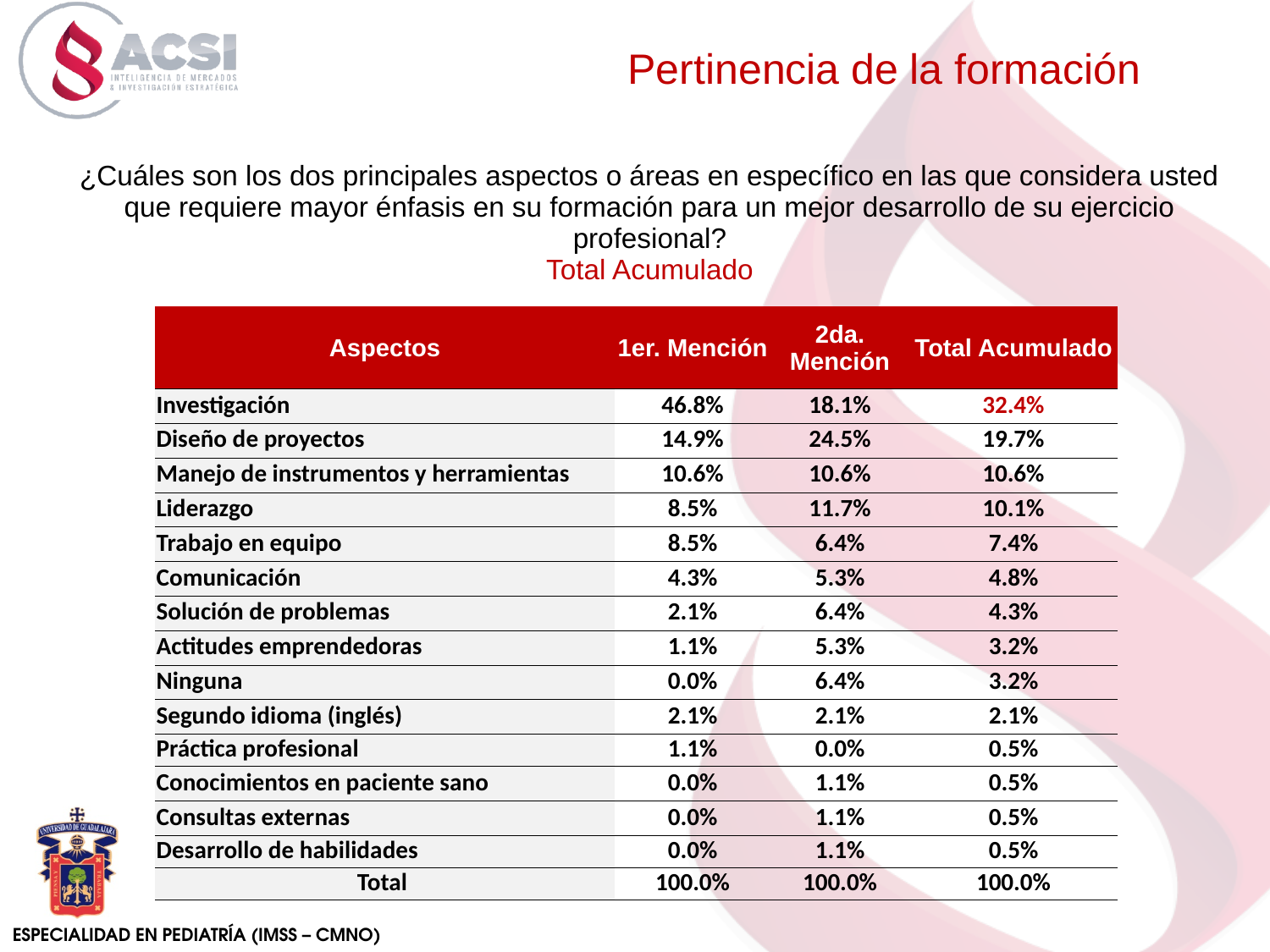

Pertinencia de la formación
¿Cuáles son los dos principales aspectos o áreas en específico en las que considera usted que requiere mayor énfasis en su formación para un mejor desarrollo de su ejercicio profesional?
Total Acumulado
| Aspectos | 1er. Mención | 2da. Mención | Total Acumulado |
| --- | --- | --- | --- |
| Investigación | 46.8% | 18.1% | 32.4% |
| Diseño de proyectos | 14.9% | 24.5% | 19.7% |
| Manejo de instrumentos y herramientas | 10.6% | 10.6% | 10.6% |
| Liderazgo | 8.5% | 11.7% | 10.1% |
| Trabajo en equipo | 8.5% | 6.4% | 7.4% |
| Comunicación | 4.3% | 5.3% | 4.8% |
| Solución de problemas | 2.1% | 6.4% | 4.3% |
| Actitudes emprendedoras | 1.1% | 5.3% | 3.2% |
| Ninguna | 0.0% | 6.4% | 3.2% |
| Segundo idioma (inglés) | 2.1% | 2.1% | 2.1% |
| Práctica profesional | 1.1% | 0.0% | 0.5% |
| Conocimientos en paciente sano | 0.0% | 1.1% | 0.5% |
| Consultas externas | 0.0% | 1.1% | 0.5% |
| Desarrollo de habilidades | 0.0% | 1.1% | 0.5% |
| Total | 100.0% | 100.0% | 100.0% |